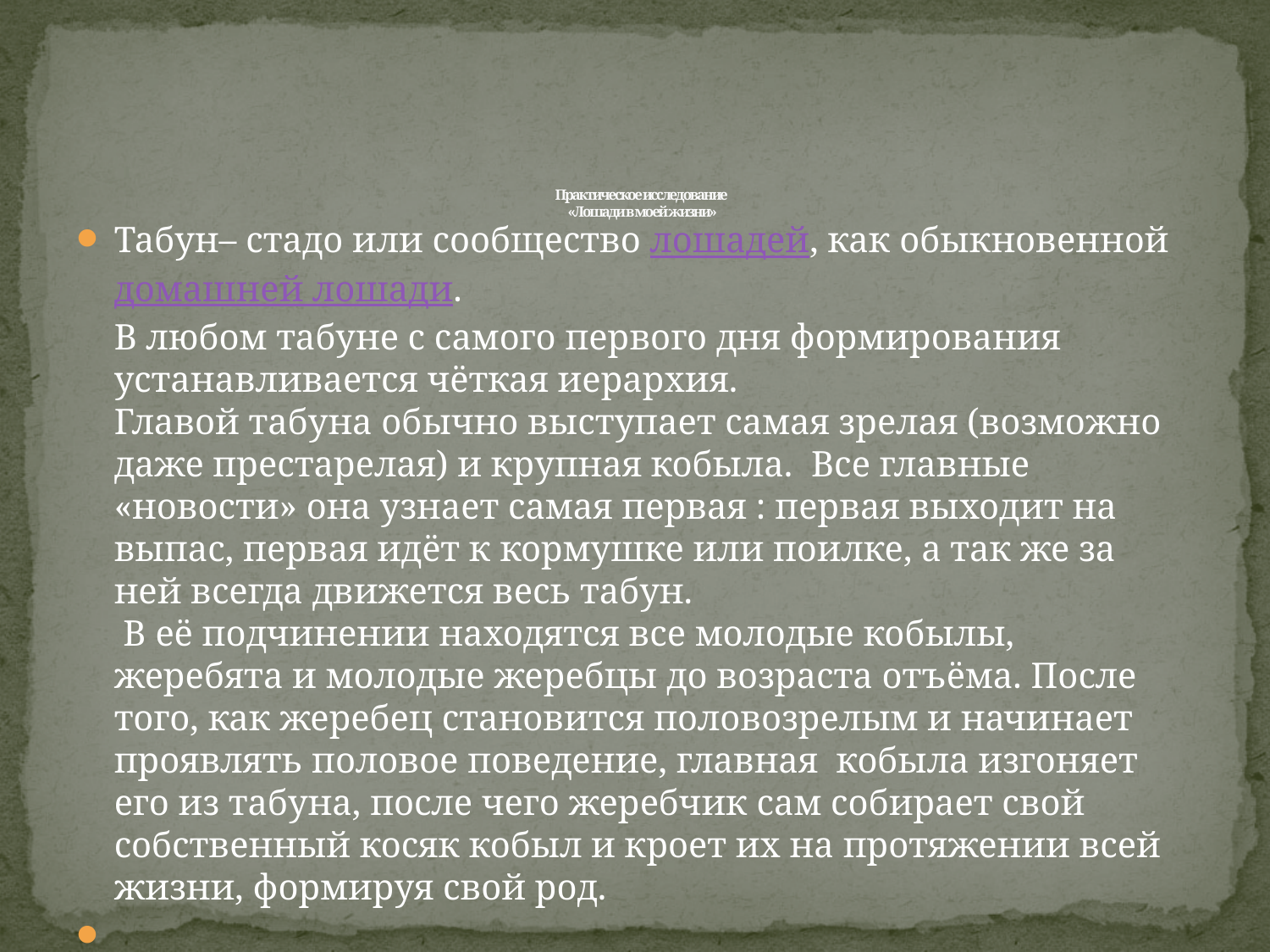

# Практическое исследование «Лошади в моей жизни»
Табун– стадо или сообщество лошадей, как обыкновенной домашней лошади.
В любом табуне с самого первого дня формирования устанавливается чёткая иерархия.
Главой табуна обычно выступает самая зрелая (возможно даже престарелая) и крупная кобыла.  Все главные «новости» она узнает самая первая : первая выходит на выпас, первая идёт к кормушке или поилке, а так же за ней всегда движется весь табун.
 В её подчинении находятся все молодые кобылы, жеребята и молодые жеребцы до возраста отъёма. После того, как жеребец становится половозрелым и начинает проявлять половое поведение, главная  кобыла изгоняет его из табуна, после чего жеребчик сам собирает свой собственный косяк кобыл и кроет их на протяжении всей жизни, формируя свой род.